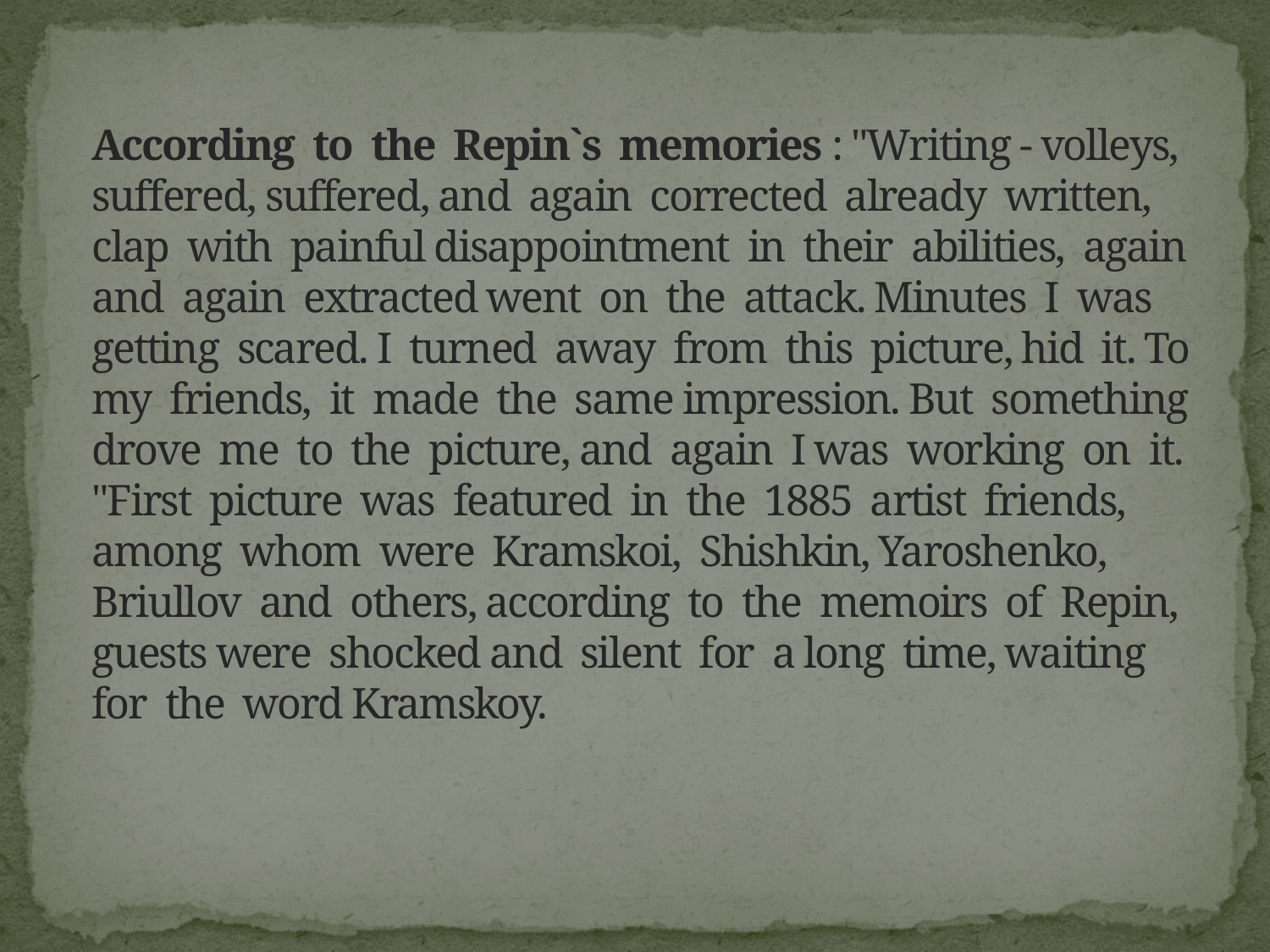

# According  to  the  Repin`s  memories : "Writing - volleys, suffered, suffered, and  again  corrected  already  written, clap  with  painful disappointment  in  their  abilities,  again  and  again  extracted went  on  the  attack. Minutes  I  was  getting  scared. I  turned  away  from  this  picture, hid  it. To  my  friends,  it  made  the  same impression. But  something  drove  me  to  the  picture, and  again  I was  working  on  it. "First  picture  was  featured  in  the  1885  artist  friends,  among  whom  were  Kramskoi,  Shishkin, Yaroshenko, Briullov  and  others, according  to  the  memoirs  of  Repin,  guests were  shocked and  silent  for  a long  time, waiting  for  the  word Kramskoy.